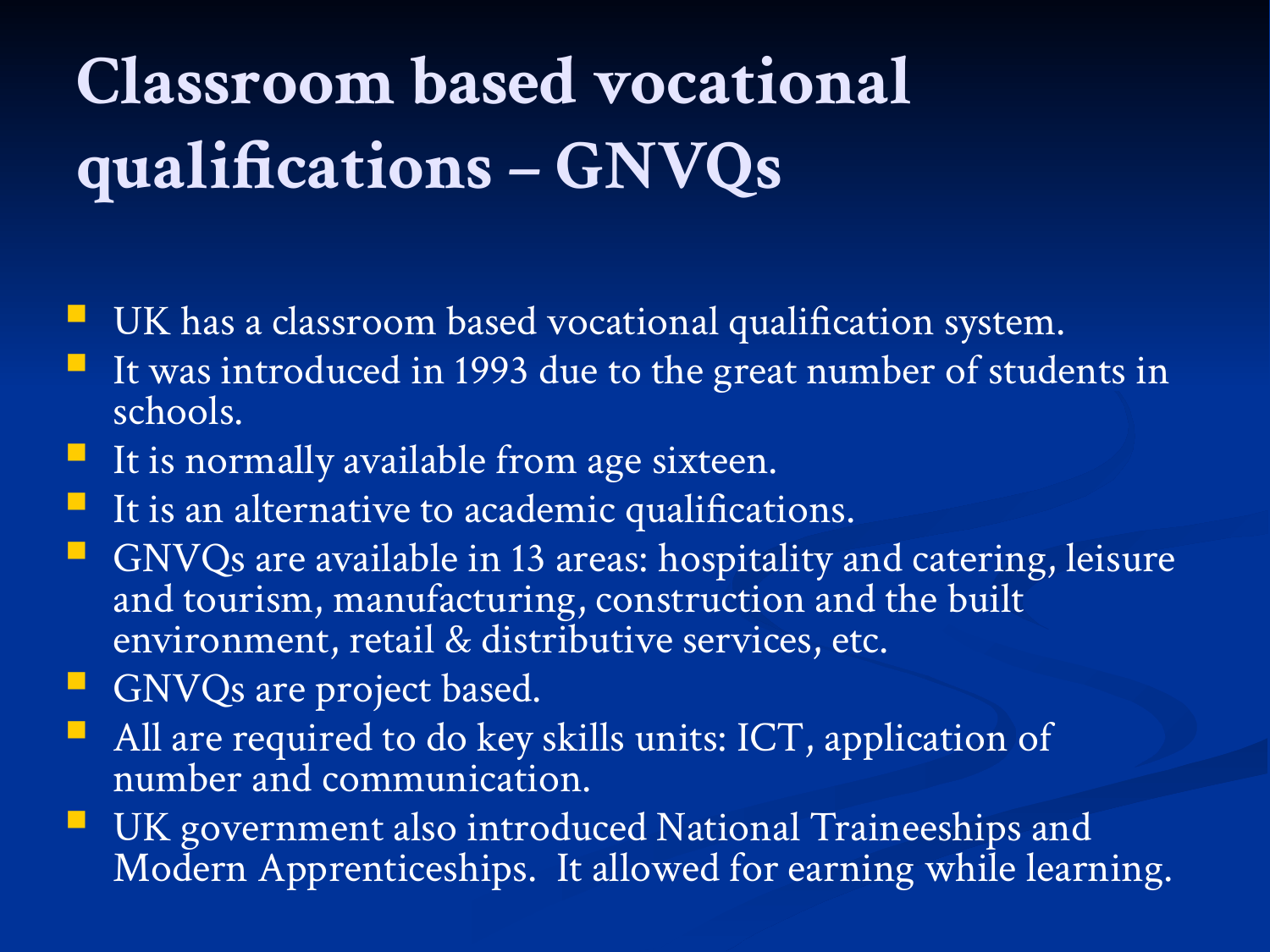

# Classroom based vocational qualifications – GNVQs
UK has a classroom based vocational qualification system.
It was introduced in 1993 due to the great number of students in schools.
It is normally available from age sixteen.
It is an alternative to academic qualifications.
GNVQs are available in 13 areas: hospitality and catering, leisure and tourism, manufacturing, construction and the built environment, retail & distributive services, etc.
GNVQs are project based.
All are required to do key skills units: ICT, application of number and communication.
UK government also introduced National Traineeships and Modern Apprenticeships.  It allowed for earning while learning.